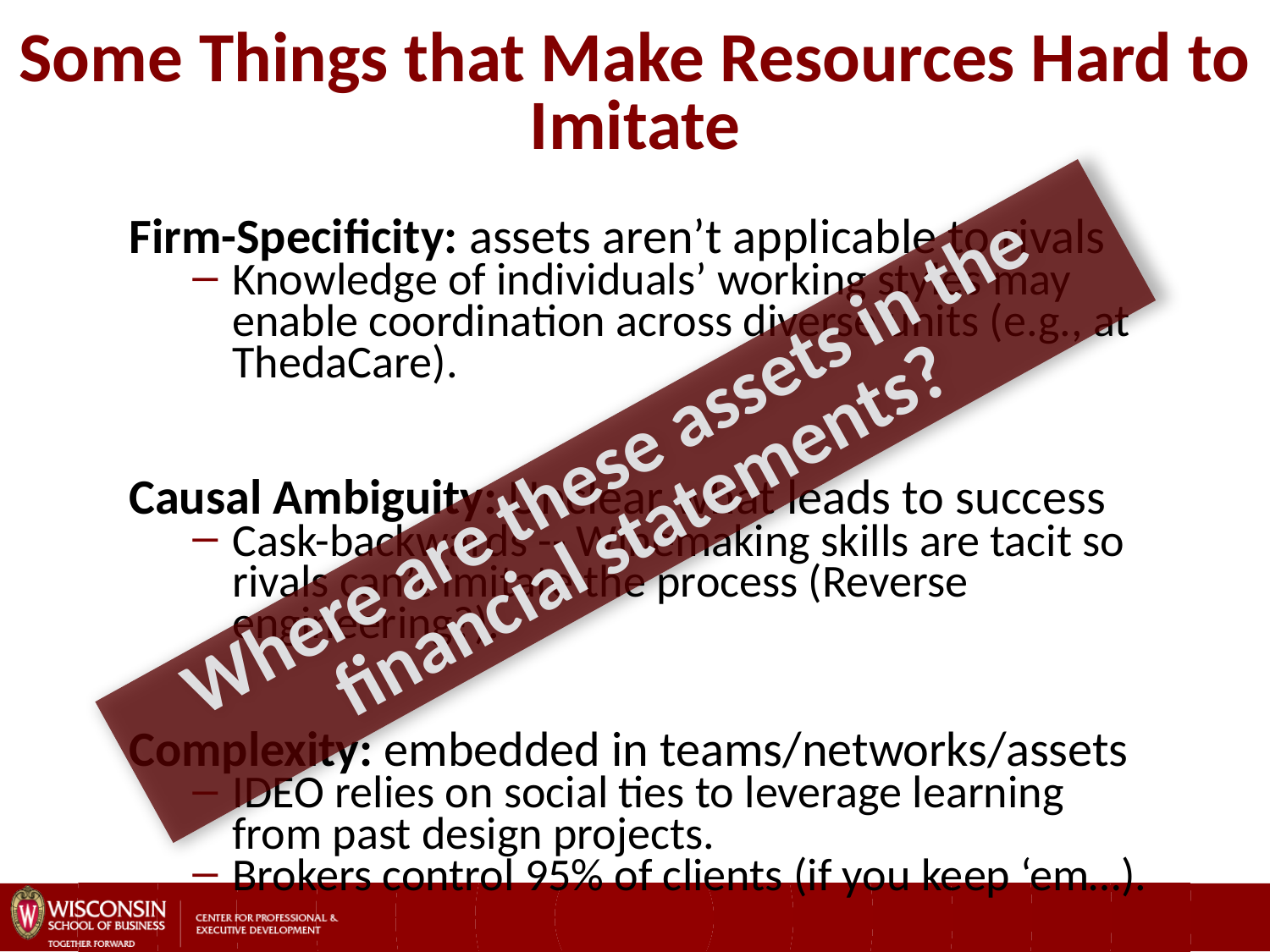

# Some Things that Make Resources Hard to Imitate
Firm-Specificity: assets aren’t applicable to rivals
Knowledge of individuals’ working styles may enable coordination across diverse units (e.g., at ThedaCare).

Causal Ambiguity: Unclear what leads to success
Cask-backwards -- Winemaking skills are tacit so rivals can’t imitate the process (Reverse engineering?).

Complexity: embedded in teams/networks/assets
IDEO relies on social ties to leverage learning from past design projects.
Brokers control 95% of clients (if you keep ‘em…).
Where are these assets in the financial statements?